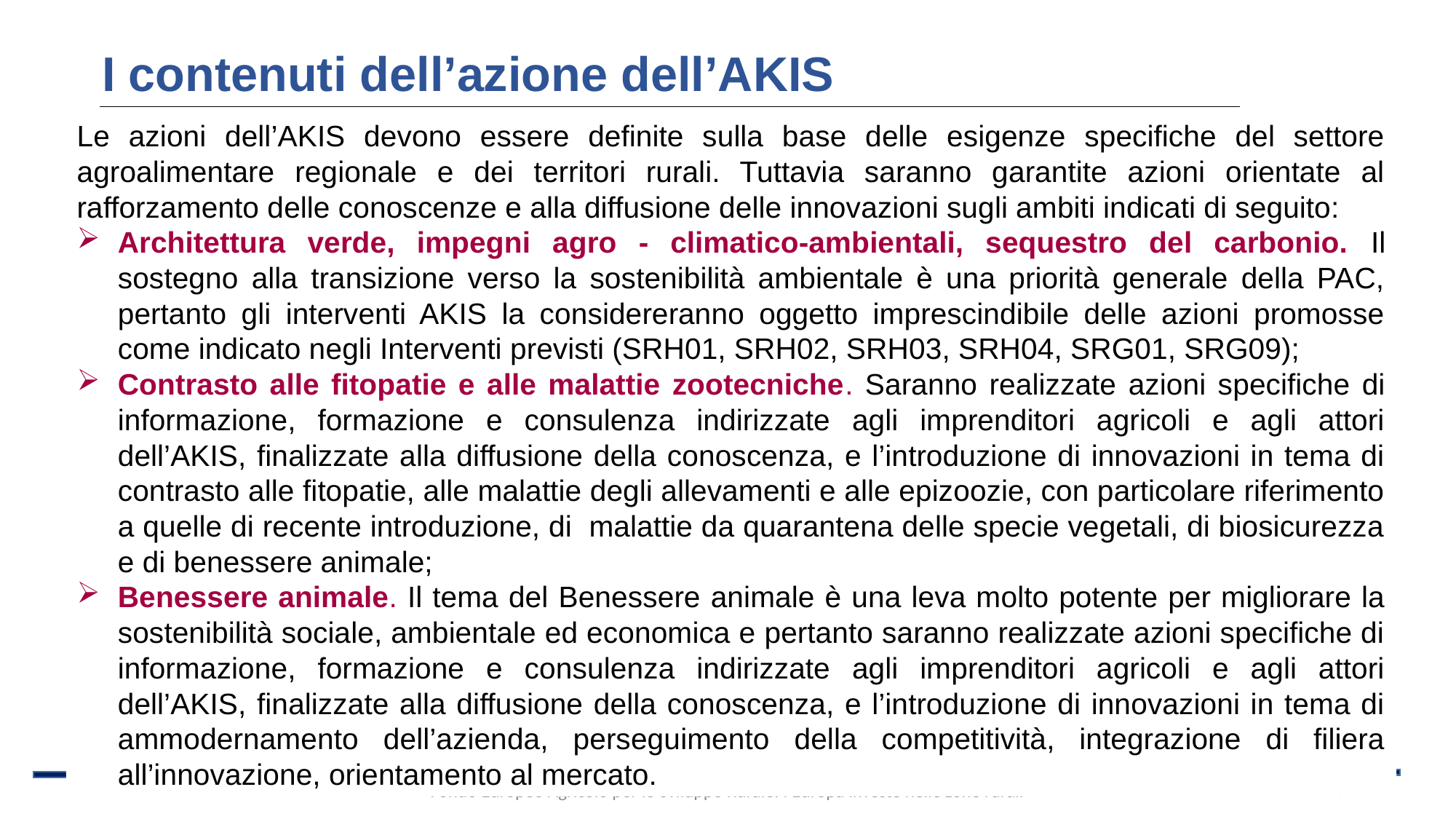

I contenuti dell’azione dell’AKIS
Le azioni dell’AKIS devono essere definite sulla base delle esigenze specifiche del settore agroalimentare regionale e dei territori rurali. Tuttavia saranno garantite azioni orientate al rafforzamento delle conoscenze e alla diffusione delle innovazioni sugli ambiti indicati di seguito:
Architettura verde, impegni agro - climatico-ambientali, sequestro del carbonio. Il sostegno alla transizione verso la sostenibilità ambientale è una priorità generale della PAC, pertanto gli interventi AKIS la considereranno oggetto imprescindibile delle azioni promosse come indicato negli Interventi previsti (SRH01, SRH02, SRH03, SRH04, SRG01, SRG09);
Contrasto alle fitopatie e alle malattie zootecniche. Saranno realizzate azioni specifiche di informazione, formazione e consulenza indirizzate agli imprenditori agricoli e agli attori dell’AKIS, finalizzate alla diffusione della conoscenza, e l’introduzione di innovazioni in tema di contrasto alle fitopatie, alle malattie degli allevamenti e alle epizoozie, con particolare riferimento a quelle di recente introduzione, di  malattie da quarantena delle specie vegetali, di biosicurezza e di benessere animale;
Benessere animale. Il tema del Benessere animale è una leva molto potente per migliorare la sostenibilità sociale, ambientale ed economica e pertanto saranno realizzate azioni specifiche di informazione, formazione e consulenza indirizzate agli imprenditori agricoli e agli attori dell’AKIS, finalizzate alla diffusione della conoscenza, e l’introduzione di innovazioni in tema di ammodernamento dell’azienda, perseguimento della competitività, integrazione di filiera all’innovazione, orientamento al mercato.